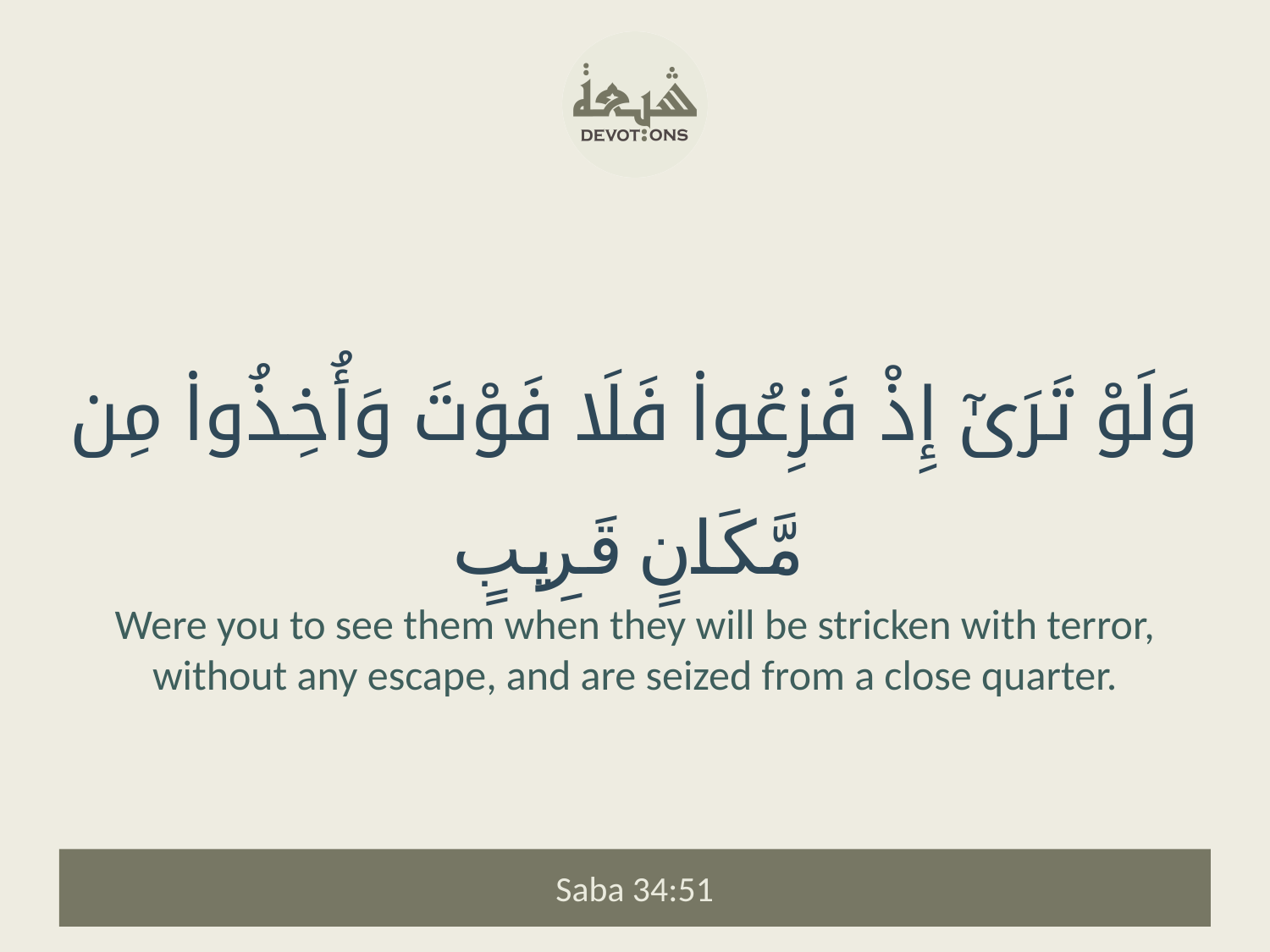

وَلَوْ تَرَىٰٓ إِذْ فَزِعُوا۟ فَلَا فَوْتَ وَأُخِذُوا۟ مِن مَّكَانٍ قَرِيبٍ
Were you to see them when they will be stricken with terror, without any escape, and are seized from a close quarter.
Saba 34:51